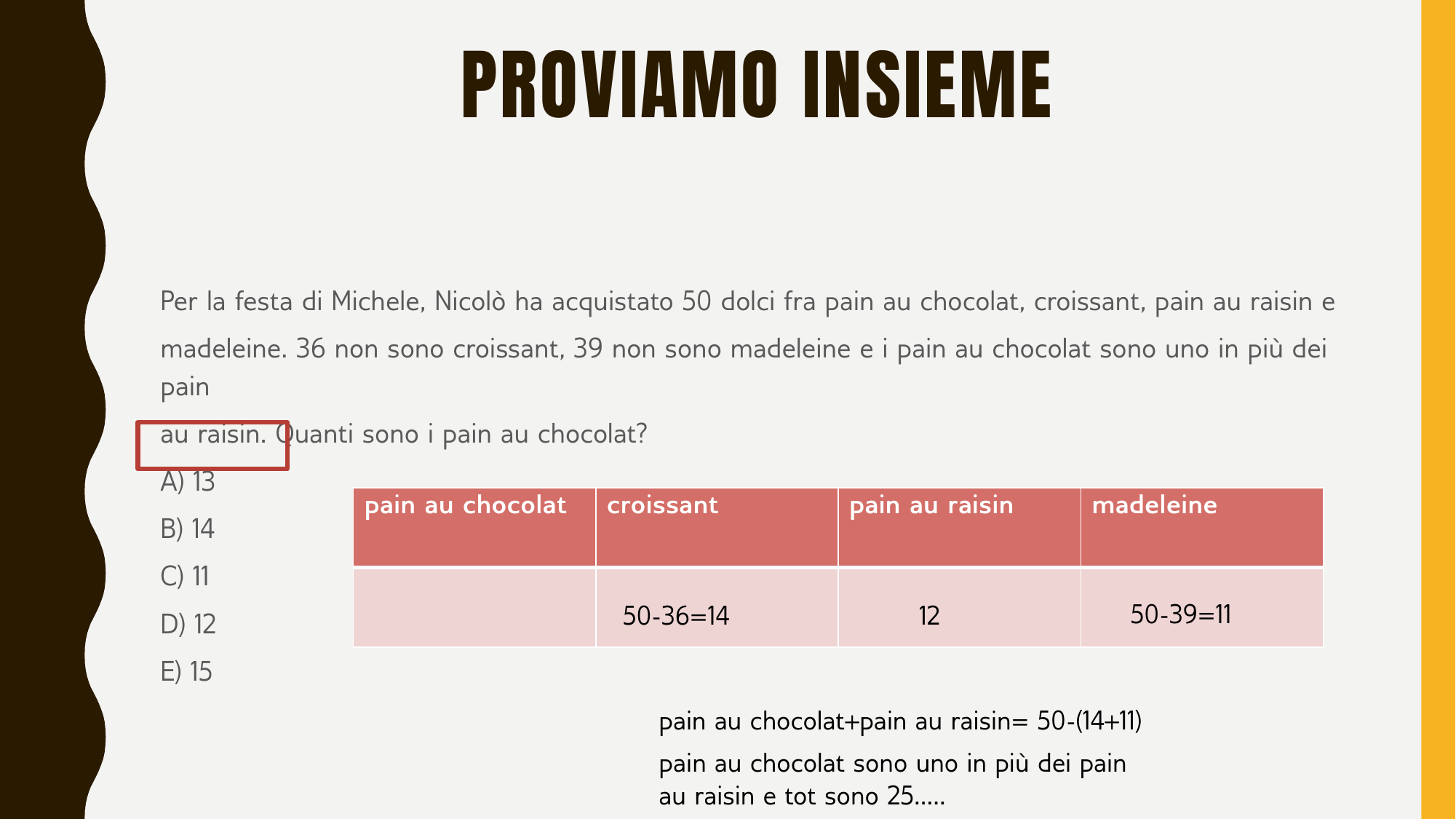

# Proviamo insieme
Per la festa di Michele, Nicolò ha acquistato 50 dolci fra pain au chocolat, croissant, pain au raisin e
madeleine. 36 non sono croissant, 39 non sono madeleine e i pain au chocolat sono uno in più dei pain
au raisin. Quanti sono i pain au chocolat?
A) 13
B) 14
C) 11
D) 12
E) 15

| pain au chocolat | croissant | pain au raisin | madeleine |
| --- | --- | --- | --- |
|  |  |  |  |
50-39=11
50-36=14
12
pain au chocolat+pain au raisin= 50-(14+11)
pain au chocolat sono uno in più dei pain
au raisin e tot sono 25…..